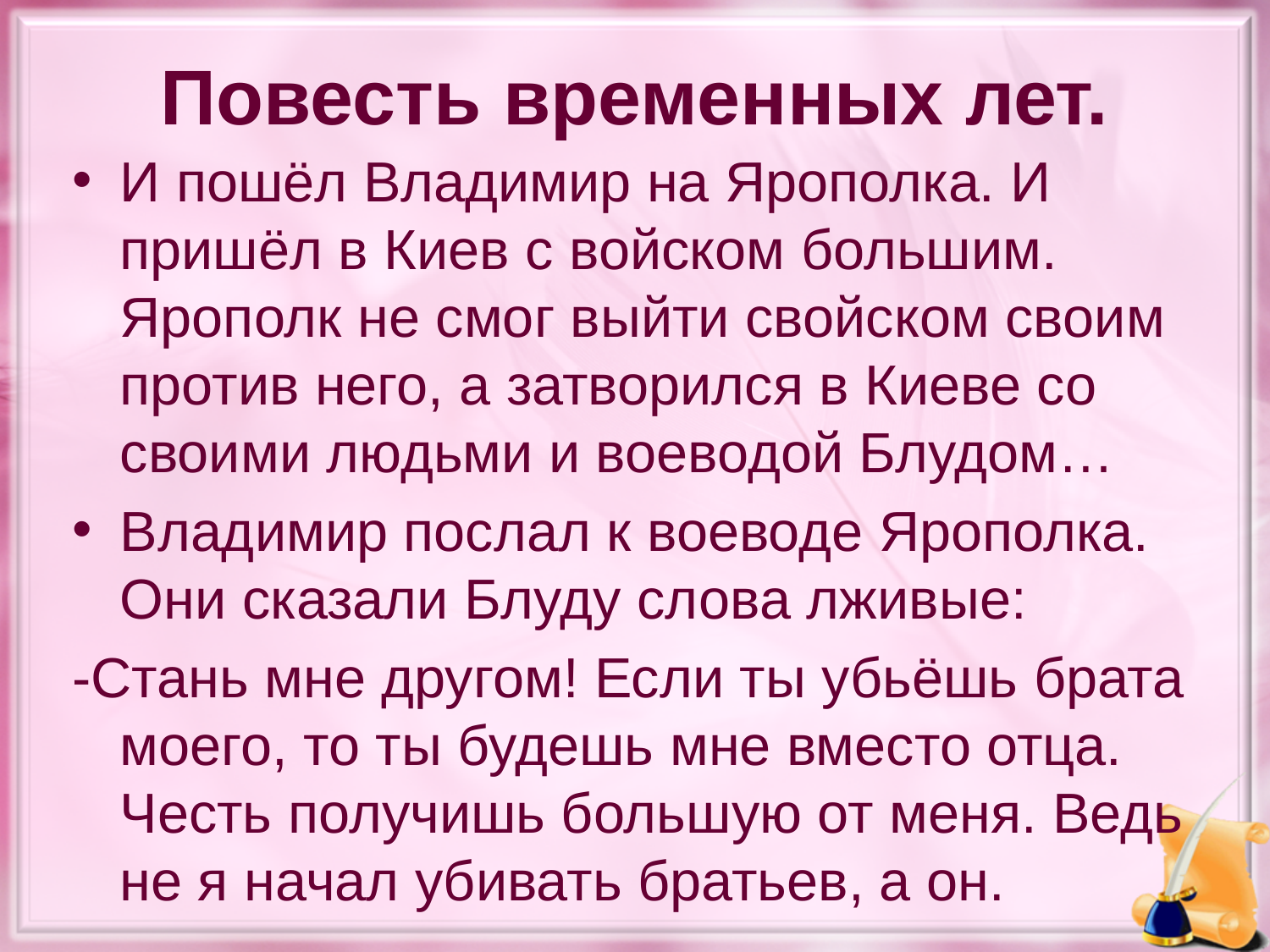

# Повесть временных лет.
И пошёл Владимир на Ярополка. И пришёл в Киев с войском большим. Ярополк не смог выйти свойском своим против него, а затворился в Киеве со своими людьми и воеводой Блудом…
Владимир послал к воеводе Ярополка. Они сказали Блуду слова лживые:
-Стань мне другом! Если ты убьёшь брата моего, то ты будешь мне вместо отца. Честь получишь большую от меня. Ведь не я начал убивать братьев, а он.